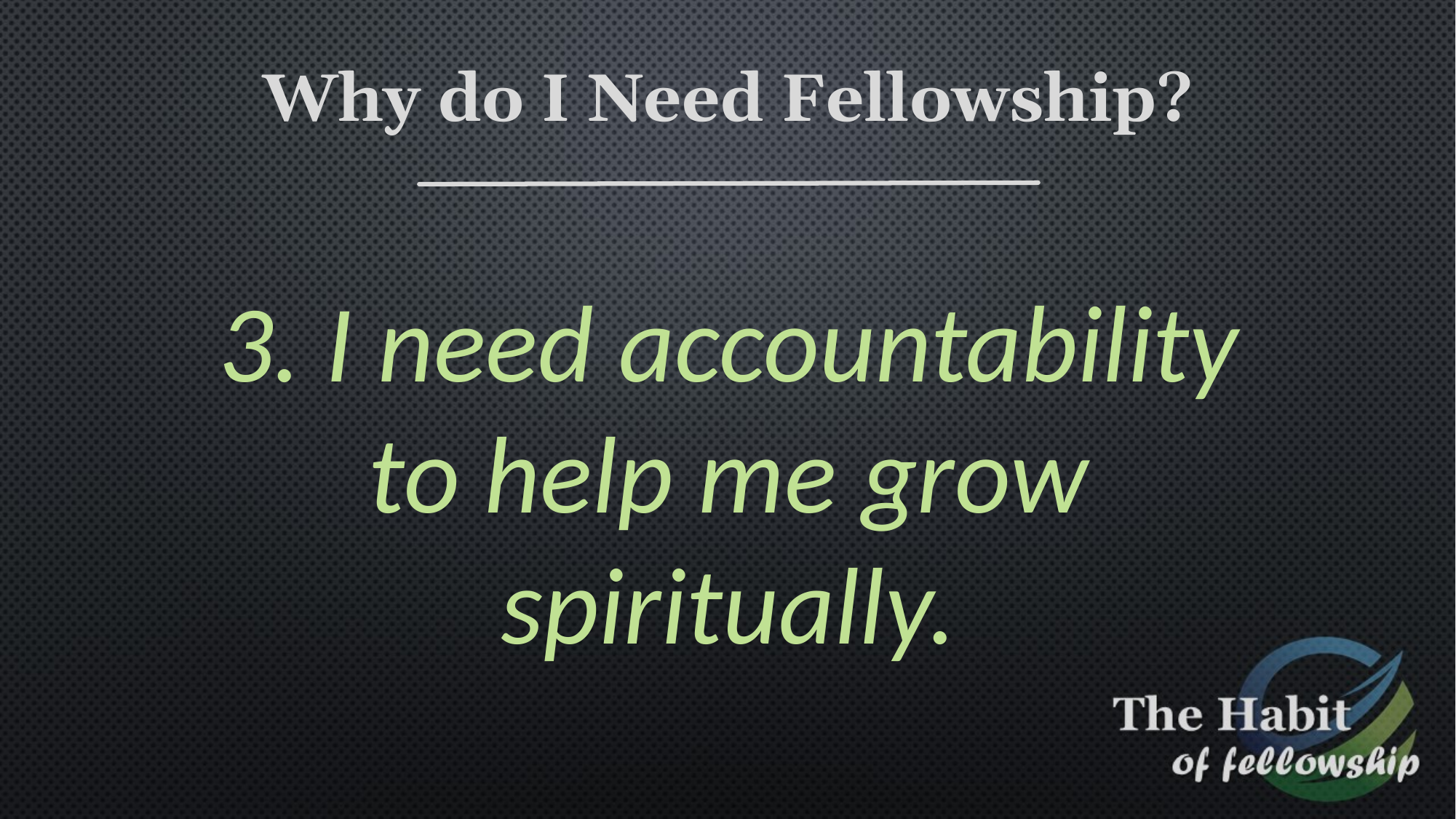

Why do I Need Fellowship?
3. I need accountability to help me grow spiritually.